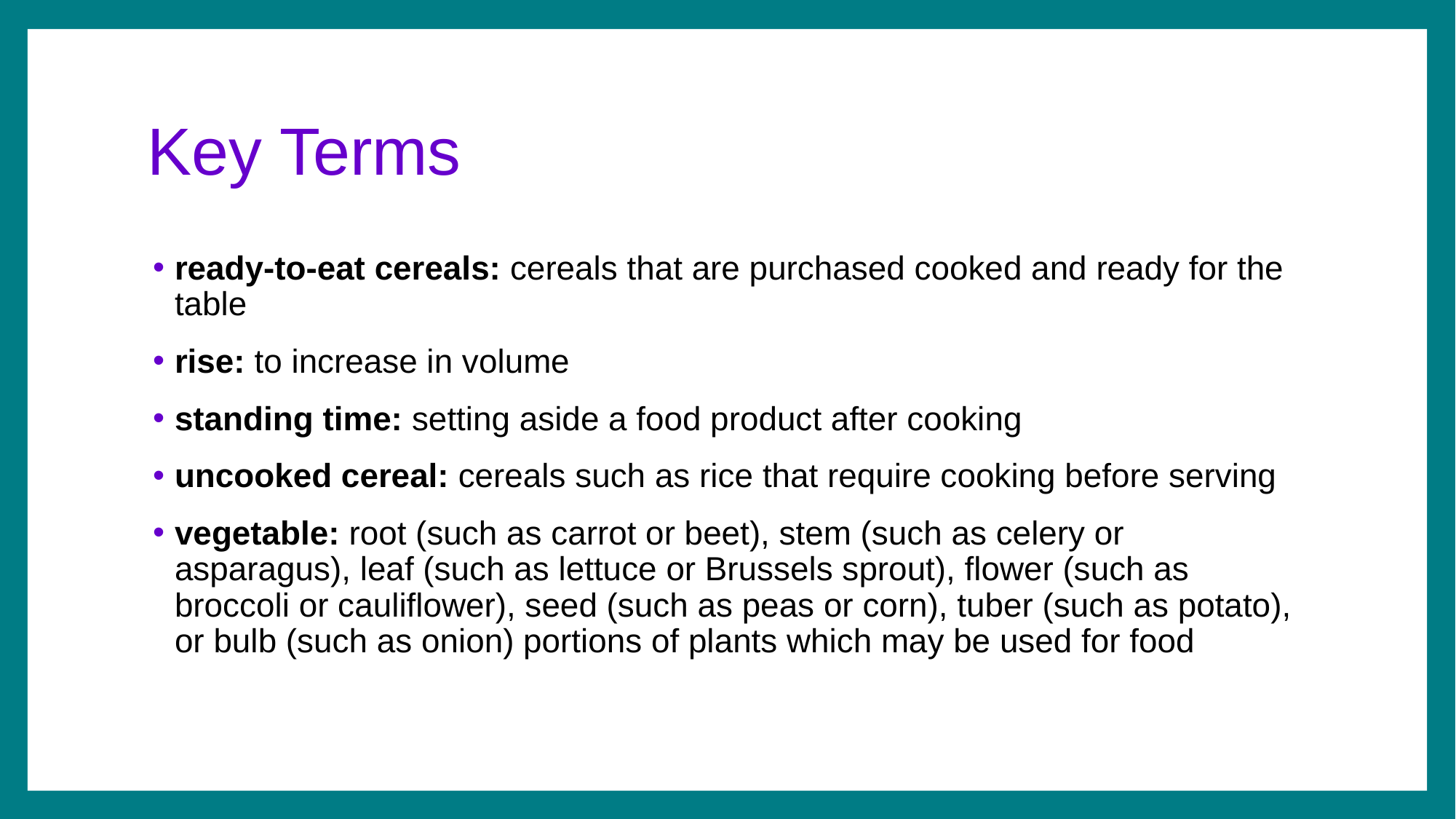

# Key Terms
ready-to-eat cereals: cereals that are purchased cooked and ready for the table
rise: to increase in volume
standing time: setting aside a food product after cooking
uncooked cereal: cereals such as rice that require cooking before serving
vegetable: root (such as carrot or beet), stem (such as celery or asparagus), leaf (such as lettuce or Brussels sprout), flower (such as broccoli or cauliflower), seed (such as peas or corn), tuber (such as potato), or bulb (such as onion) portions of plants which may be used for food